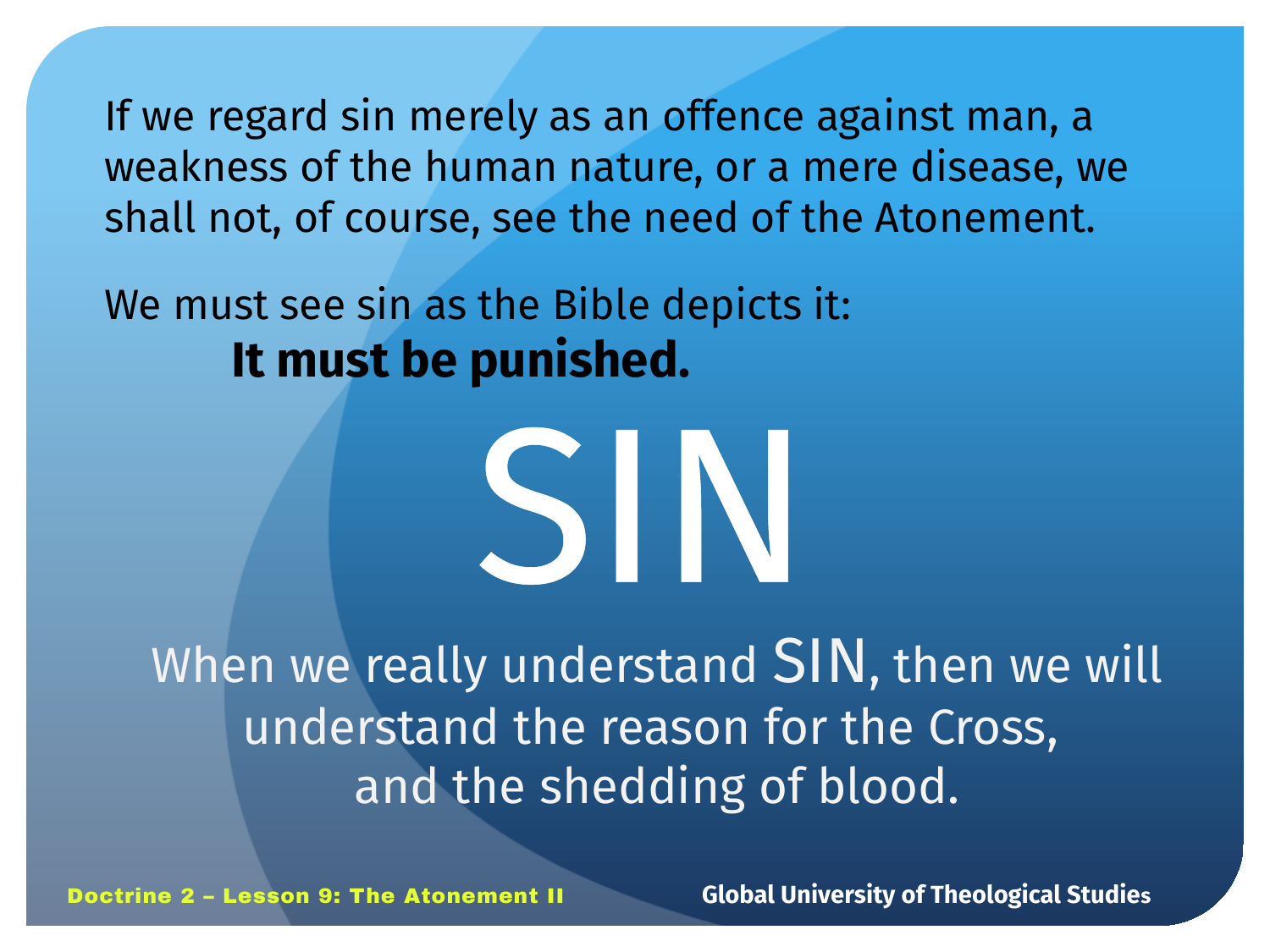

If we regard sin merely as an offence against man, a weakness of the human nature, or a mere disease, we shall not, of course, see the need of the Atonement.
We must see sin as the Bible depicts it:
	It must be punished.
SIN
When we really understand SIN, then we will understand the reason for the Cross,
and the shedding of blood.
Doctrine 2 – Lesson 9: The Atonement II		Global University of Theological Studies